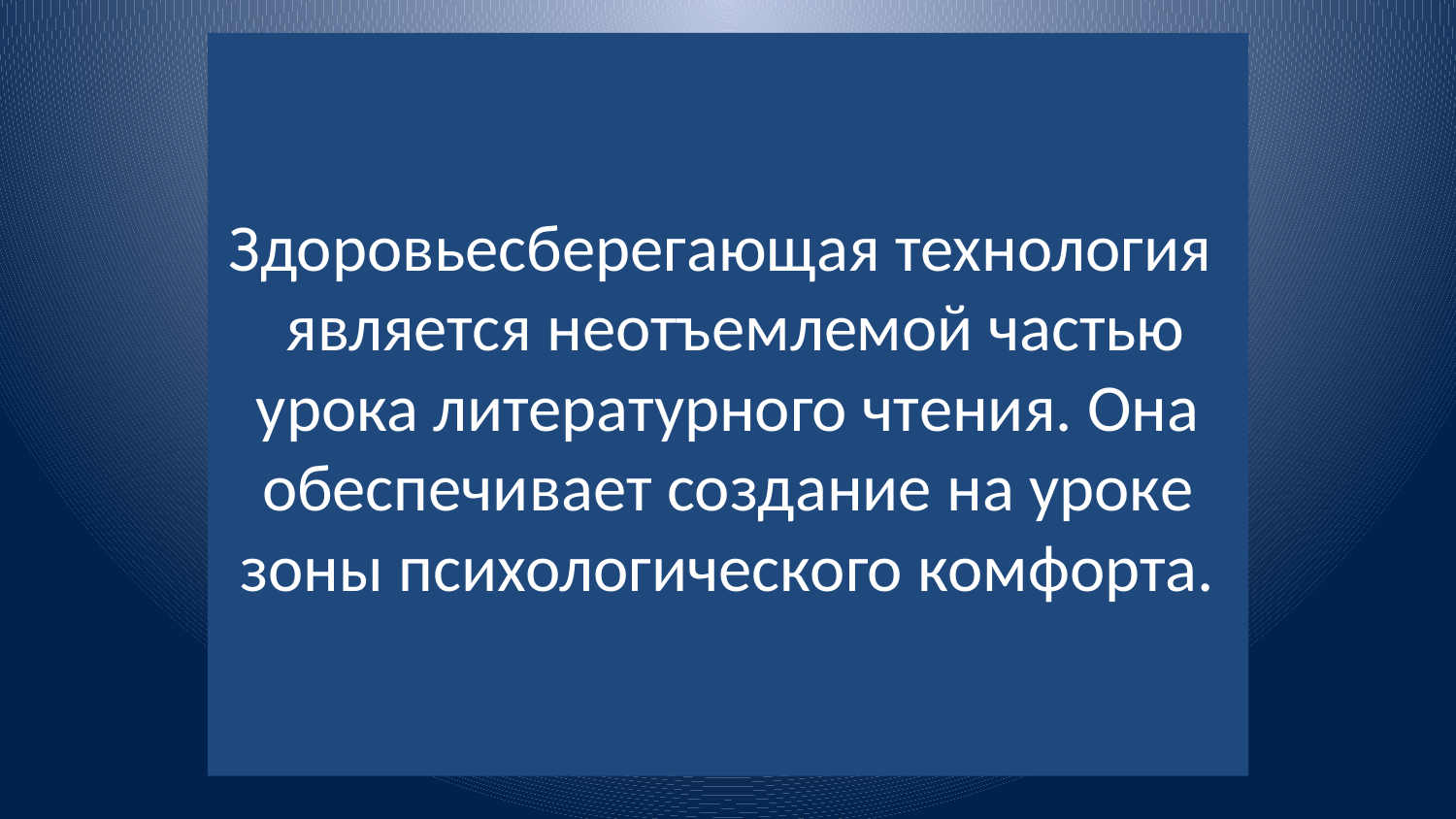

# Здоровьесберегающая технология является неотъемлемой частью урока литературного чтения. Она обеспечивает создание на уроке зоны психологического комфорта.